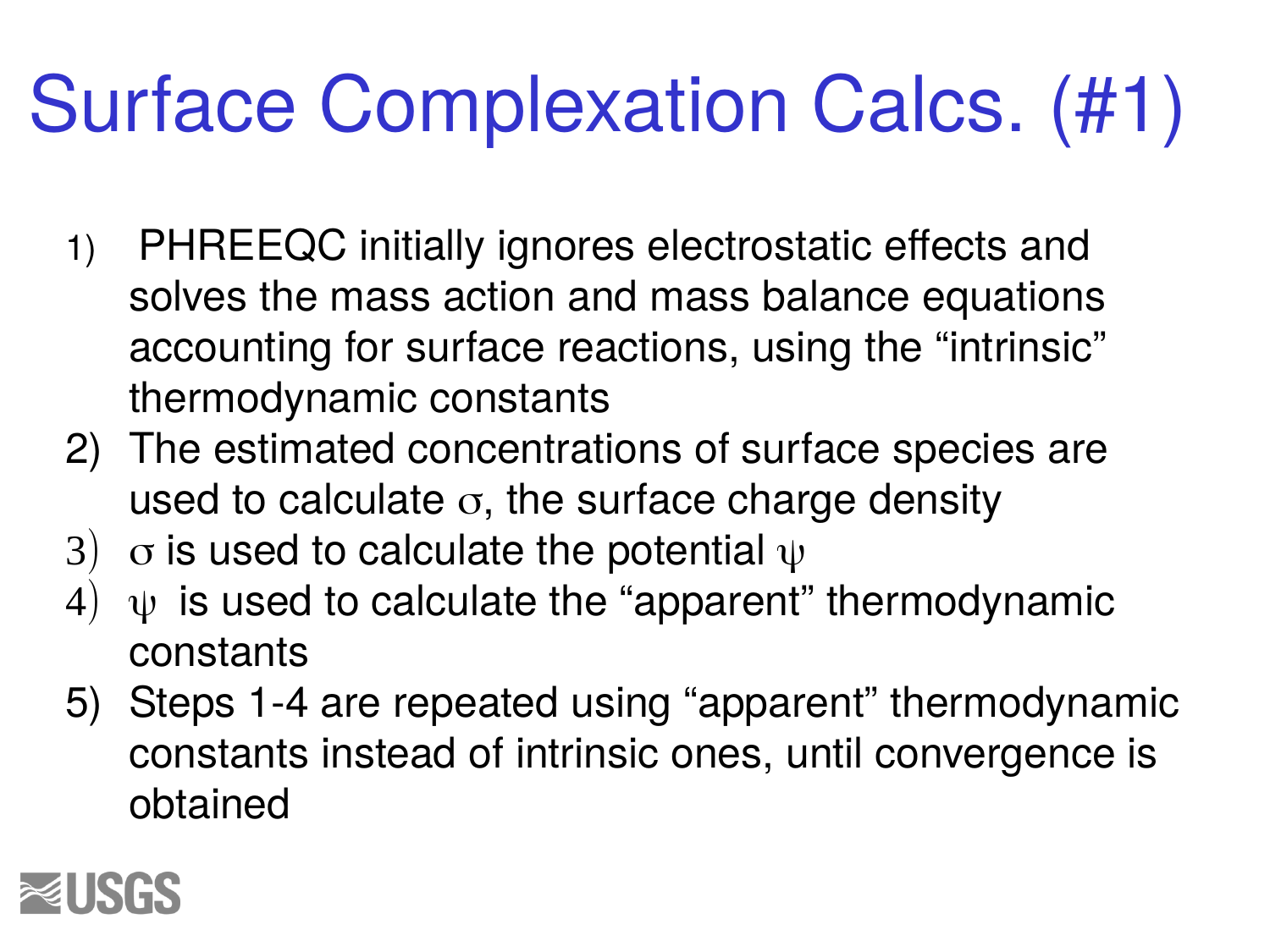

# Surface Complexation Calcs. (#1)
 PHREEQC initially ignores electrostatic effects and solves the mass action and mass balance equations accounting for surface reactions, using the “intrinsic” thermodynamic constants
The estimated concentrations of surface species are used to calculate σ, the surface charge density
σ is used to calculate the potential ψ
ψ is used to calculate the “apparent” thermodynamic constants
Steps 1-4 are repeated using “apparent” thermodynamic constants instead of intrinsic ones, until convergence is obtained